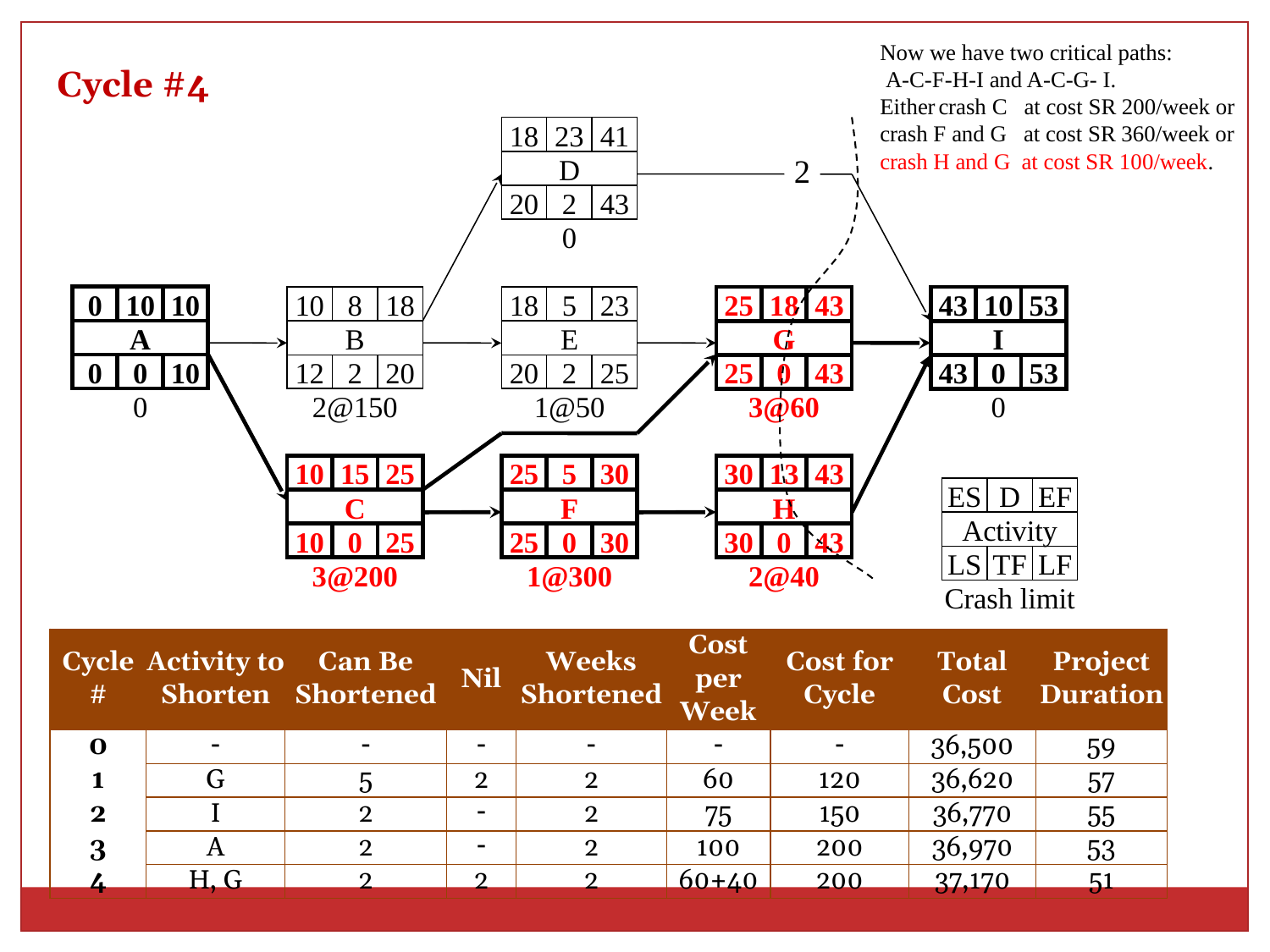

Now we have two critical paths:
 A-C-F-H-I and A-C-G- I.
Either	crash C   at cost SR 200/week or
crash F and G   at cost SR 360/week or
crash H and G  at cost SR 100/week.
Cycle #4

18
23
41
D
20
2
43

2

0
0
10
10
A
0
0
10
10
8
18
B
12
2
20
18
5
23
E
20
2
25
25
18
43
G
25
0
43
43
10
53
I
43
0
53
0

0
2@150
1@50
3@60

10
15
25
C
10
0
25
25
5
30
F
25
0
30
1@300
30
13
43
H
30
0
43
2@40
ES
D
EF
Activity
LS
TF
LF
Crash limit

3@200
| Cycle # | Activity to Shorten | Can Be Shortened | Nil | Weeks Shortened | Cost per Week | Cost for Cycle | Total Cost | Project Duration |
| --- | --- | --- | --- | --- | --- | --- | --- | --- |
| 0 | − | − | − | − | − | − | 36,500 | 59 |
| 1 | G | 5 | 2 | 2 | 60 | 120 | 36,620 | 57 |
| 2 | I | 2 | − | 2 | 75 | 150 | 36,770 | 55 |
| 3 | A | 2 | − | 2 | 100 | 200 | 36,970 | 53 |
| 4 | H, G | 2 | 2 | 2 | 60+40 | 200 | 37,170 | 51 |